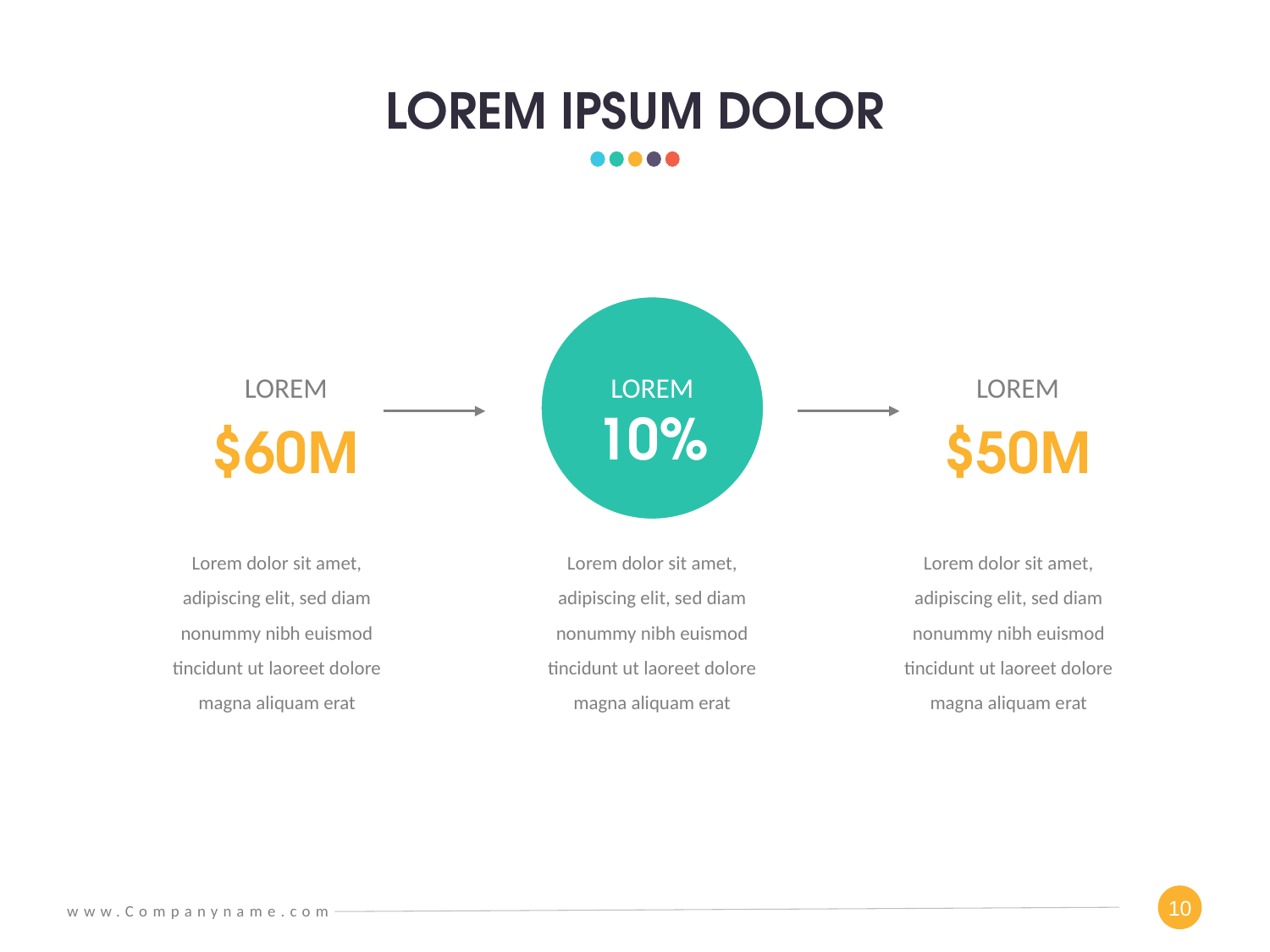

# LOREM IPSUM DOLOR

10%
LOREM
LOREM
LOREM
$60M
$50M
Lorem dolor sit amet, adipiscing elit, sed diam nonummy nibh euismod tincidunt ut laoreet dolore magna aliquam erat
Lorem dolor sit amet, adipiscing elit, sed diam nonummy nibh euismod tincidunt ut laoreet dolore magna aliquam erat
Lorem dolor sit amet, adipiscing elit, sed diam nonummy nibh euismod tincidunt ut laoreet dolore magna aliquam erat